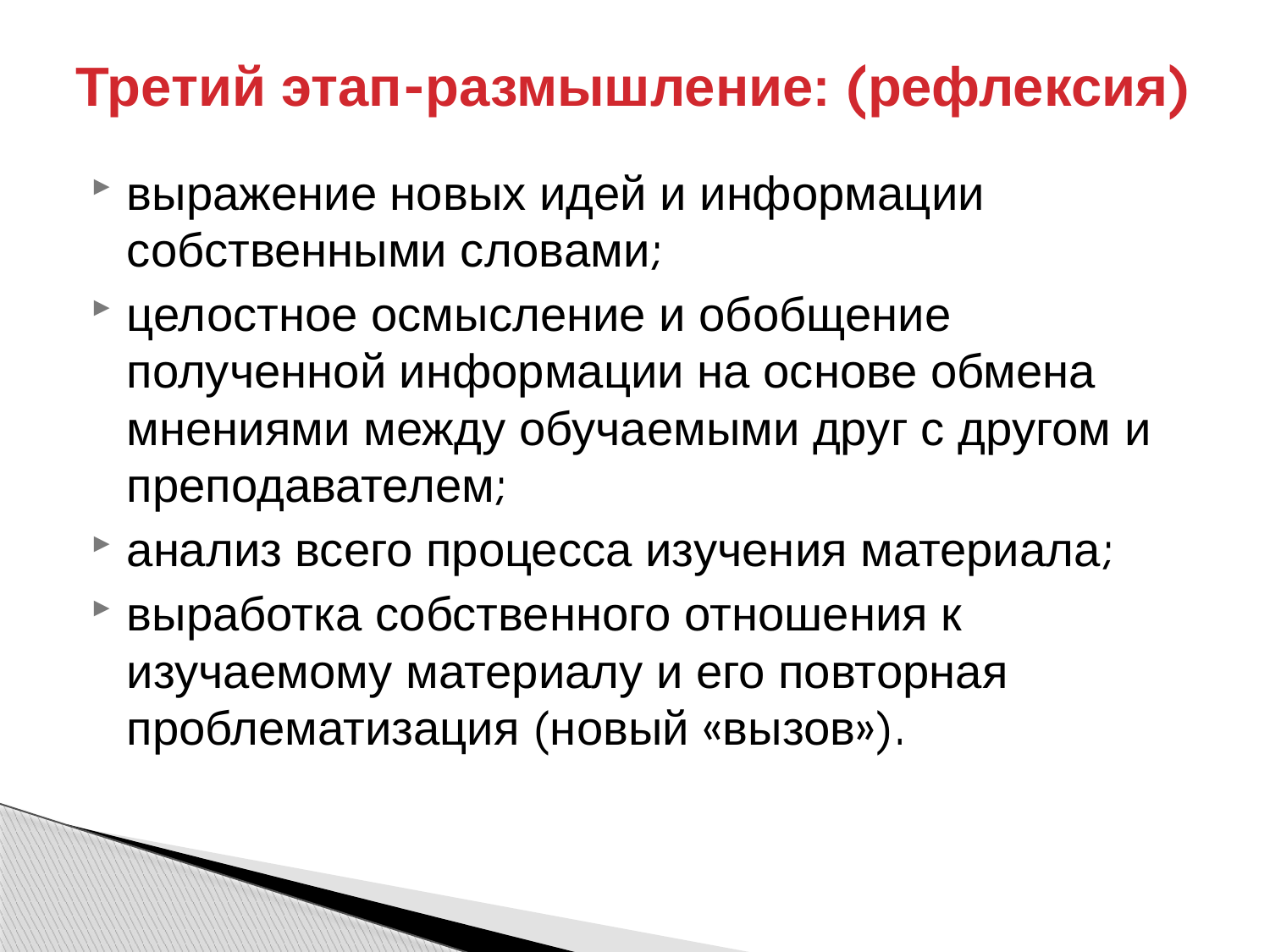

# Третий этап-размышление: (рефлексия)
выражение новых идей и информации собственными словами;
целостное осмысление и обобщение полученной информации на основе обмена мнениями между обучаемыми друг с другом и преподавателем;
анализ всего процесса изучения материала;
выработка собственного отношения к изучаемому материалу и его повторная проблематизация (новый «вызов»).